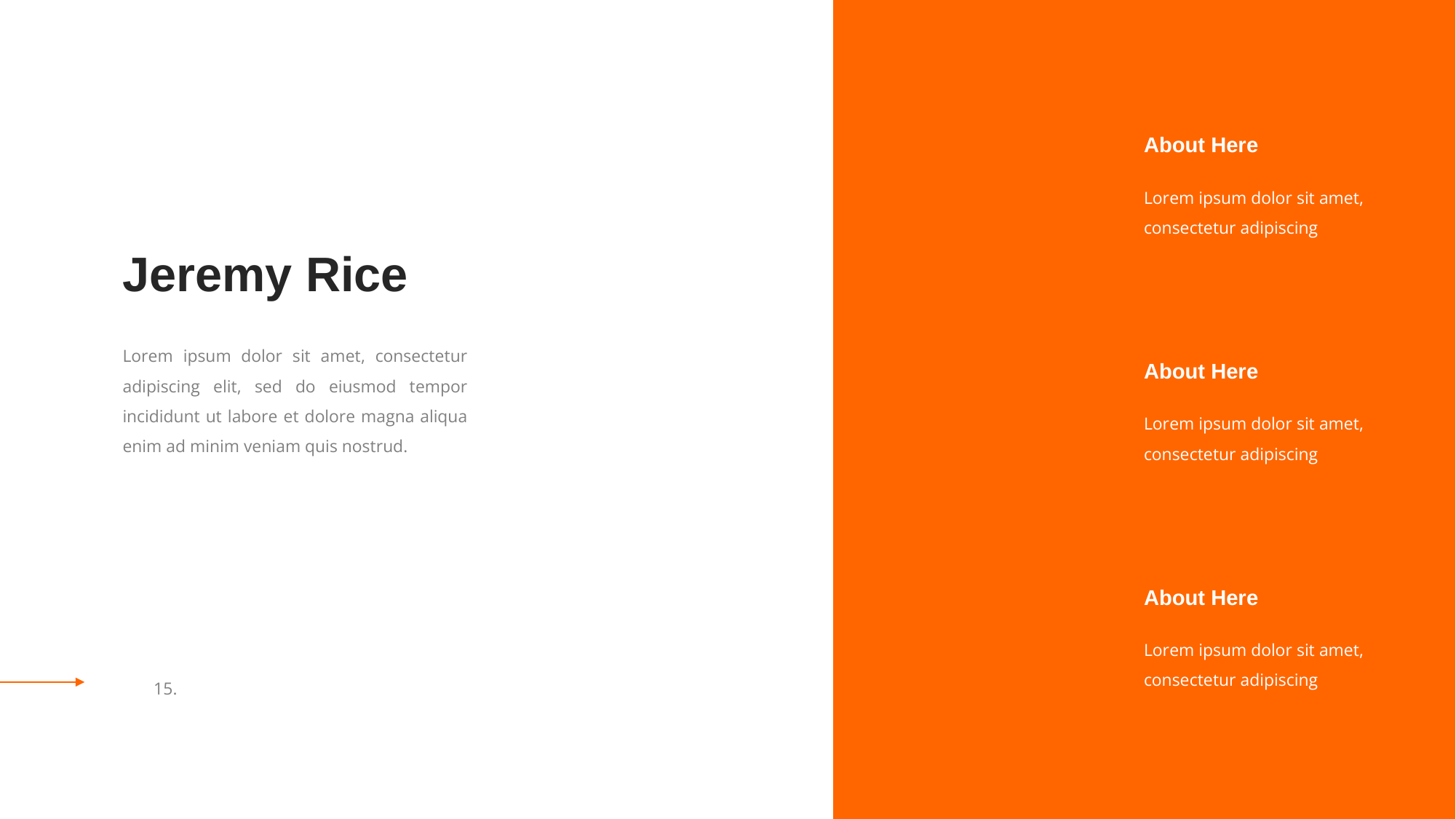

About Here
Lorem ipsum dolor sit amet, consectetur adipiscing
Jeremy Rice
Lorem ipsum dolor sit amet, consectetur adipiscing elit, sed do eiusmod tempor incididunt ut labore et dolore magna aliqua enim ad minim veniam quis nostrud.
About Here
Lorem ipsum dolor sit amet, consectetur adipiscing
About Here
Lorem ipsum dolor sit amet, consectetur adipiscing
15.